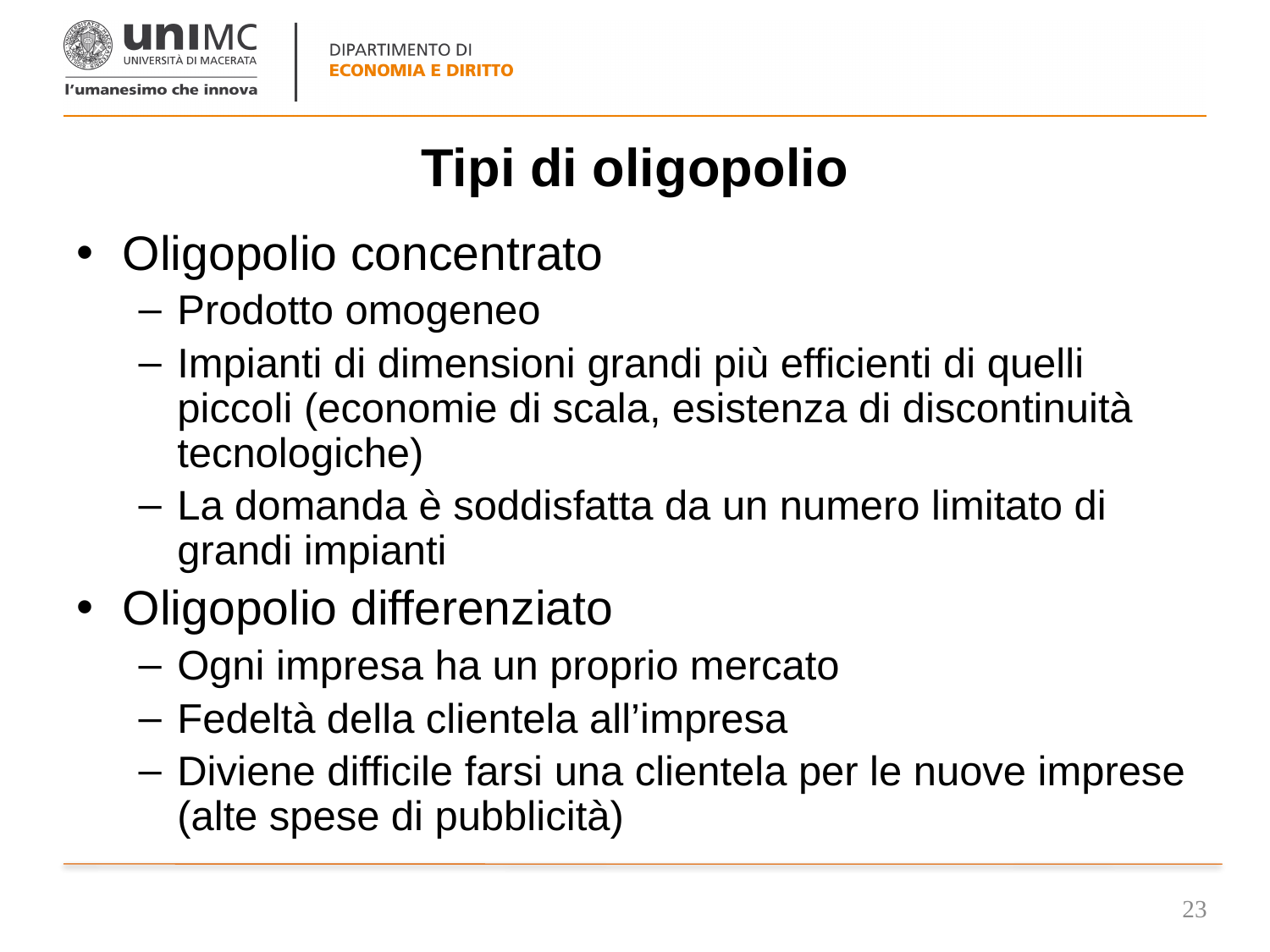

# Tipi di oligopolio
Oligopolio concentrato
Prodotto omogeneo
Impianti di dimensioni grandi più efficienti di quelli piccoli (economie di scala, esistenza di discontinuità tecnologiche)
La domanda è soddisfatta da un numero limitato di grandi impianti
Oligopolio differenziato
Ogni impresa ha un proprio mercato
Fedeltà della clientela all’impresa
Diviene difficile farsi una clientela per le nuove imprese (alte spese di pubblicità)
23